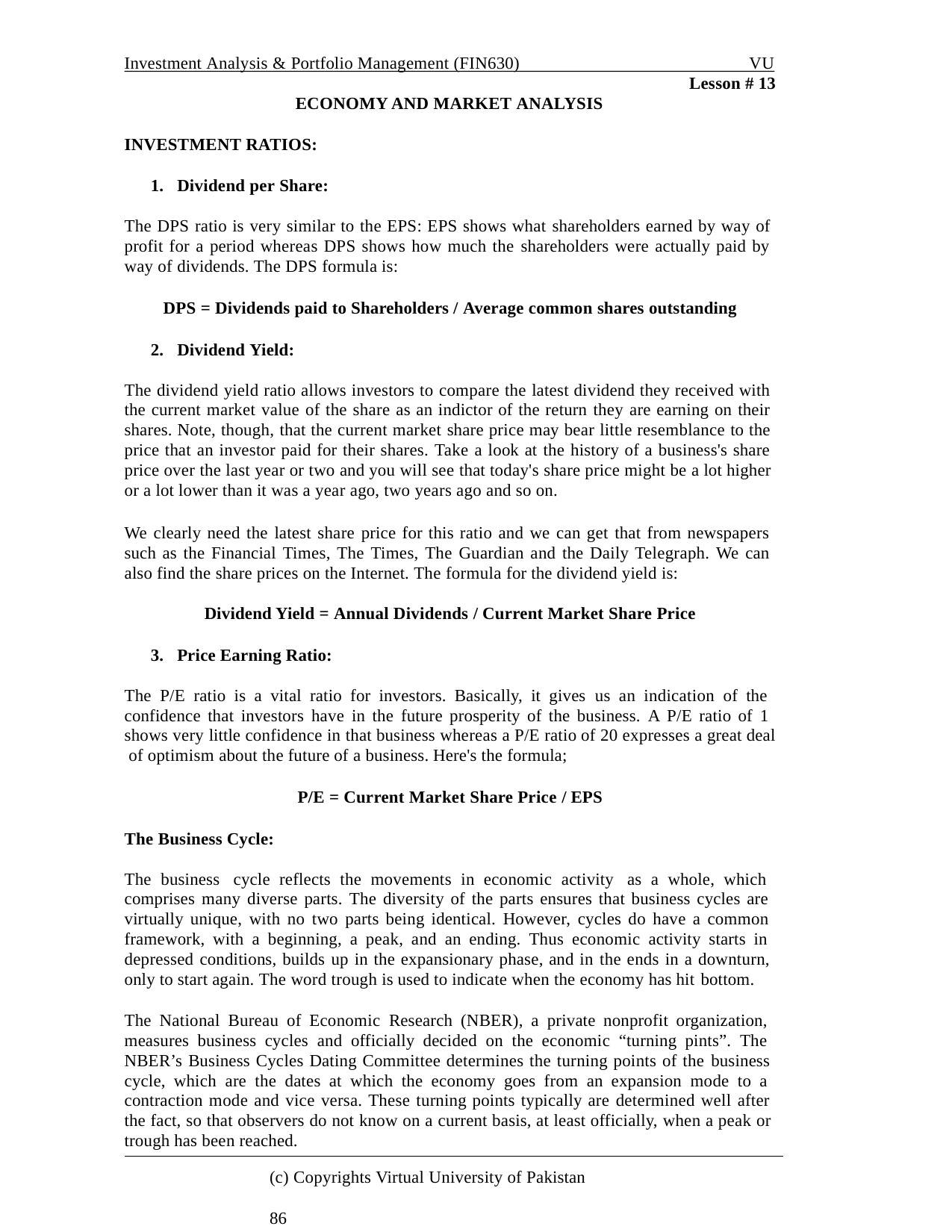

Investment Analysis & Portfolio Management (FIN630)
VU
Lesson # 13
ECONOMY AND MARKET ANALYSIS

INVESTMENT RATIOS:

Dividend per Share:

The DPS ratio is very similar to the EPS: EPS shows what shareholders earned by way of  profit for a period whereas DPS shows how much the shareholders were actually paid by  way of dividends. The DPS formula is:

DPS = Dividends paid to Shareholders / Average common shares outstanding

Dividend Yield:

The dividend yield ratio allows investors to compare the latest dividend they received with  the current market value of the share as an indictor of the return they are earning on their  shares. Note, though, that the current market share price may bear little resemblance to the  price that an investor paid for their shares. Take a look at the history of a business's share  price over the last year or two and you will see that today's share price might be a lot higher  or a lot lower than it was a year ago, two years ago and so on.

We clearly need the latest share price for this ratio and we can get that from newspapers  such as the Financial Times, The Times, The Guardian and the Daily Telegraph. We can  also find the share prices on the Internet. The formula for the dividend yield is:

Dividend Yield = Annual Dividends / Current Market Share Price

Price Earning Ratio:

The P/E ratio is a vital ratio for investors. Basically, it gives us an indication of the  confidence that investors have in the future prosperity of the business. A P/E ratio of 1  shows very little confidence in that business whereas a P/E ratio of 20 expresses a great deal  of optimism about the future of a business. Here's the formula;

P/E = Current Market Share Price / EPS

The Business Cycle:

The business cycle reflects the movements in economic activity as a whole, which  comprises many diverse parts. The diversity of the parts ensures that business cycles are  virtually unique, with no two parts being identical. However, cycles do have a common  framework, with a beginning, a peak, and an ending. Thus economic activity starts in  depressed conditions, builds up in the expansionary phase, and in the ends in a downturn,  only to start again. The word trough is used to indicate when the economy has hit bottom.

The National Bureau of Economic Research (NBER), a private nonprofit organization,  measures business cycles and officially decided on the economic “turning pints”. The  NBER’s Business Cycles Dating Committee determines the turning points of the business  cycle, which are the dates at which the economy goes from an expansion mode to a  contraction mode and vice versa. These turning points typically are determined well after  the fact, so that observers do not know on a current basis, at least officially, when a peak or  trough has been reached.
(c) Copyrights Virtual University of Pakistan	86